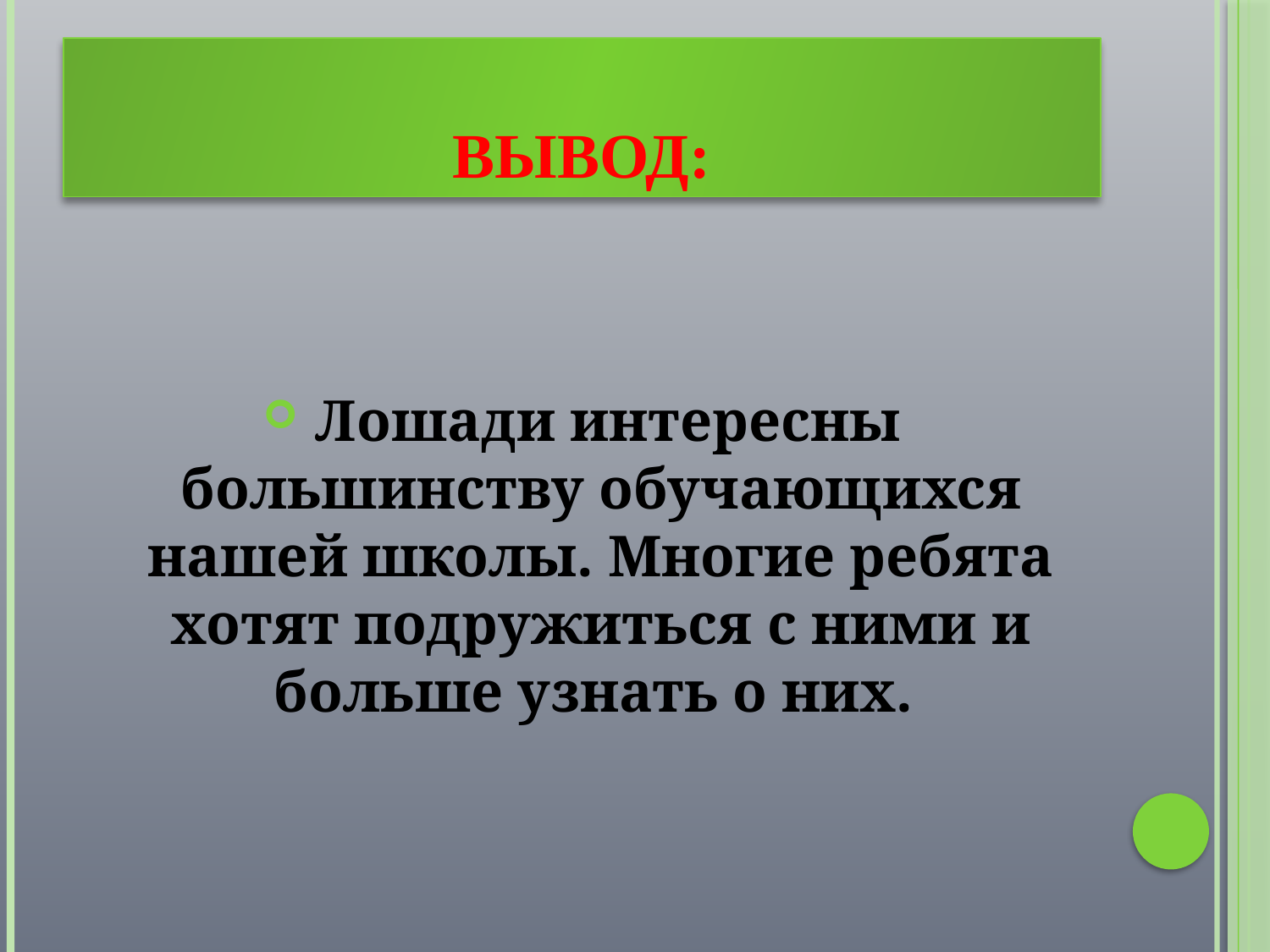

# Вывод:

 Лошади интересны большинству обучающихся нашей школы. Многие ребята хотят подружиться с ними и больше узнать о них.